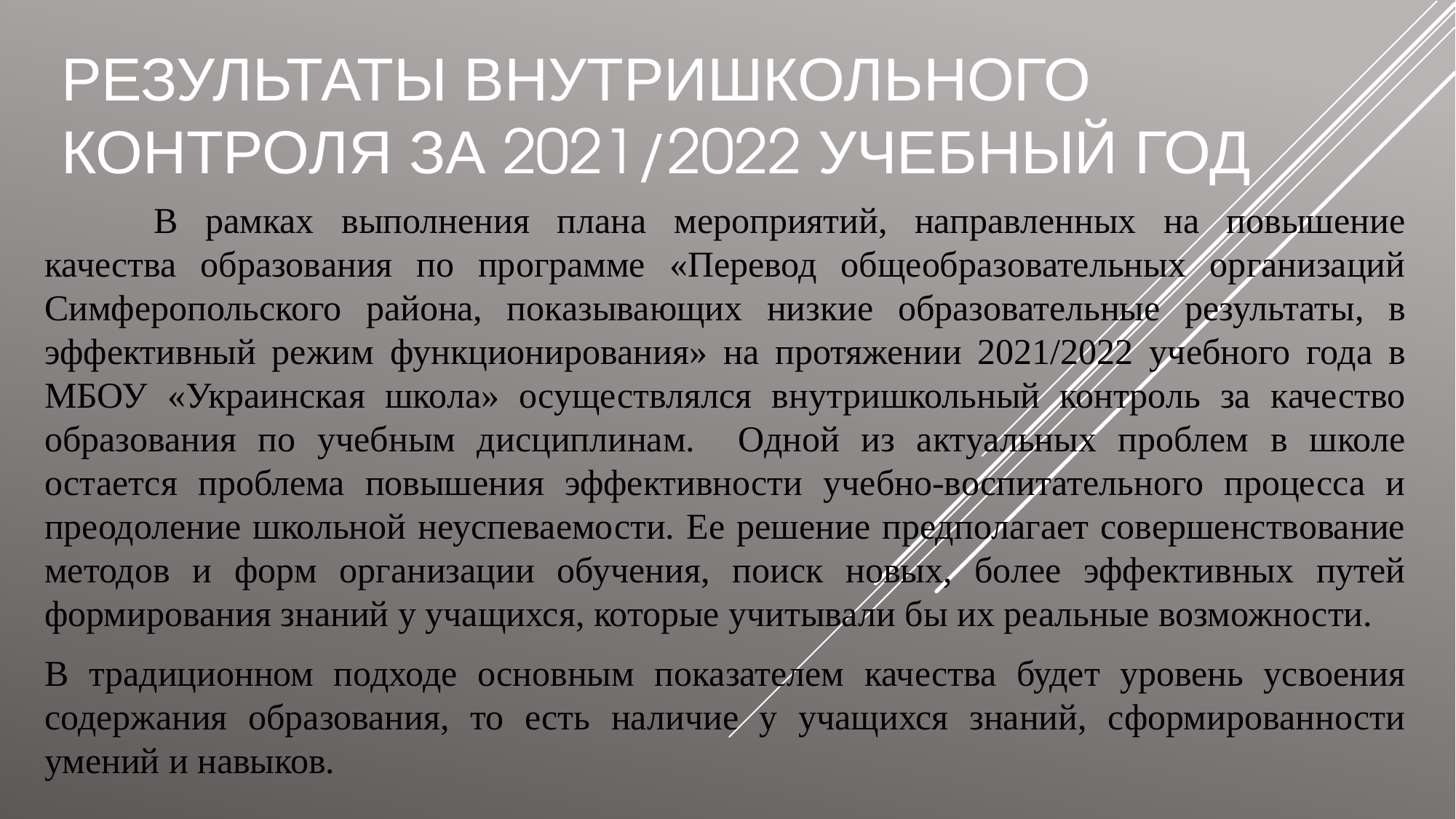

# Результаты внутришкольного контроля за 2021/2022 учебный год
	В рамках выполнения плана мероприятий, направленных на повышение качества образования по программе «Перевод общеобразовательных организаций Симферопольского района, показывающих низкие образовательные результаты, в эффективный режим функционирования» на протяжении 2021/2022 учебного года в МБОУ «Украинская школа» осуществлялся внутришкольный контроль за качество образования по учебным дисциплинам.  Одной из актуальных проблем в школе остается проблема повышения эффективности учебно-воспитательного процесса и преодоление школьной неуспеваемости. Ее решение предполагает совершенствование методов и форм организации обучения, поиск новых, более эффективных путей формирования знаний у учащихся, которые учитывали бы их реальные возможности.
В традиционном подходе основным показателем качества будет уровень усвоения содержания образования, то есть наличие у учащихся знаний, сформированности умений и навыков.